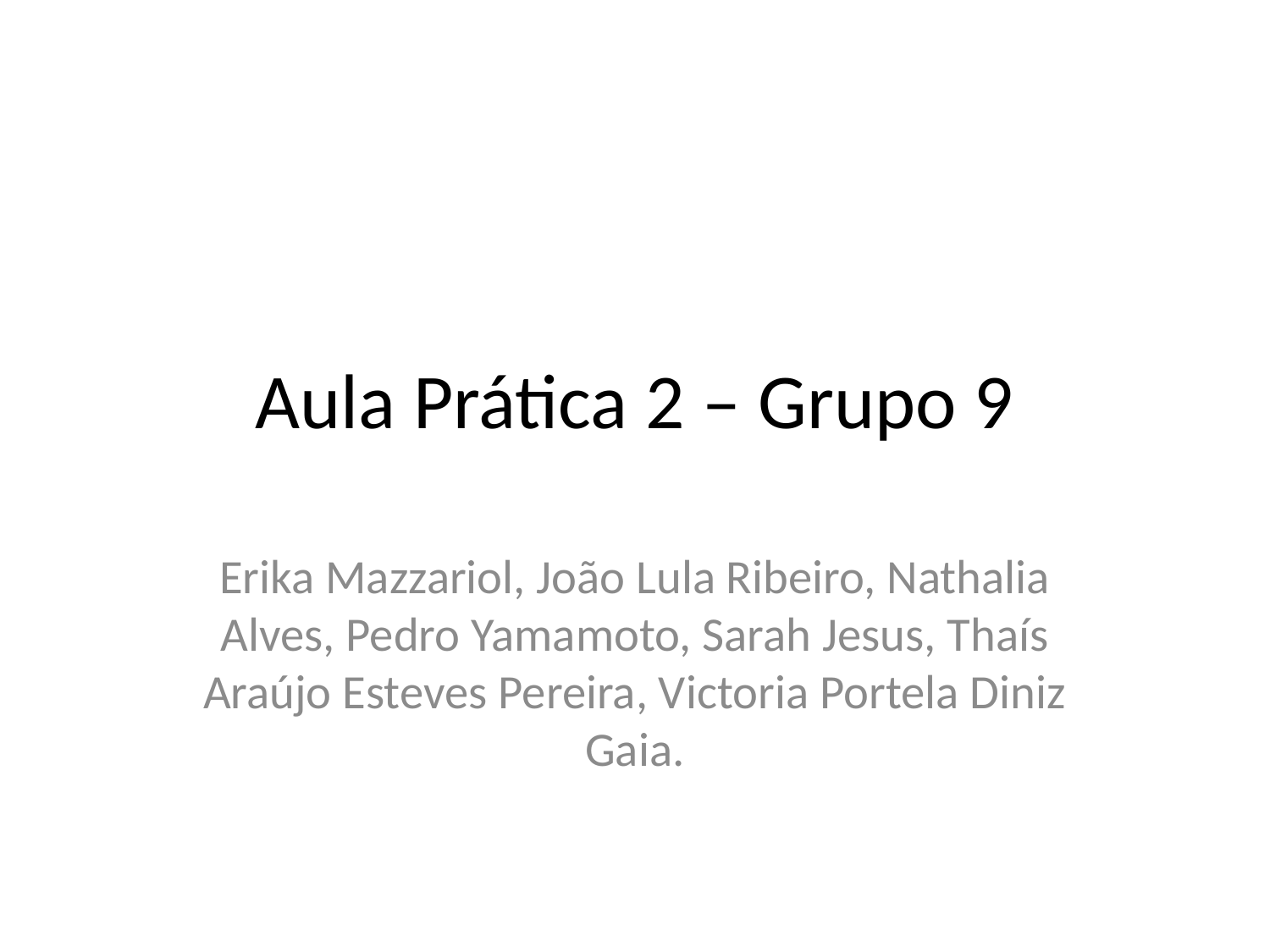

# Aula Prática 2 – Grupo 9
Erika Mazzariol, João Lula Ribeiro, Nathalia Alves, Pedro Yamamoto, Sarah Jesus, Thaís Araújo Esteves Pereira, Victoria Portela Diniz Gaia.